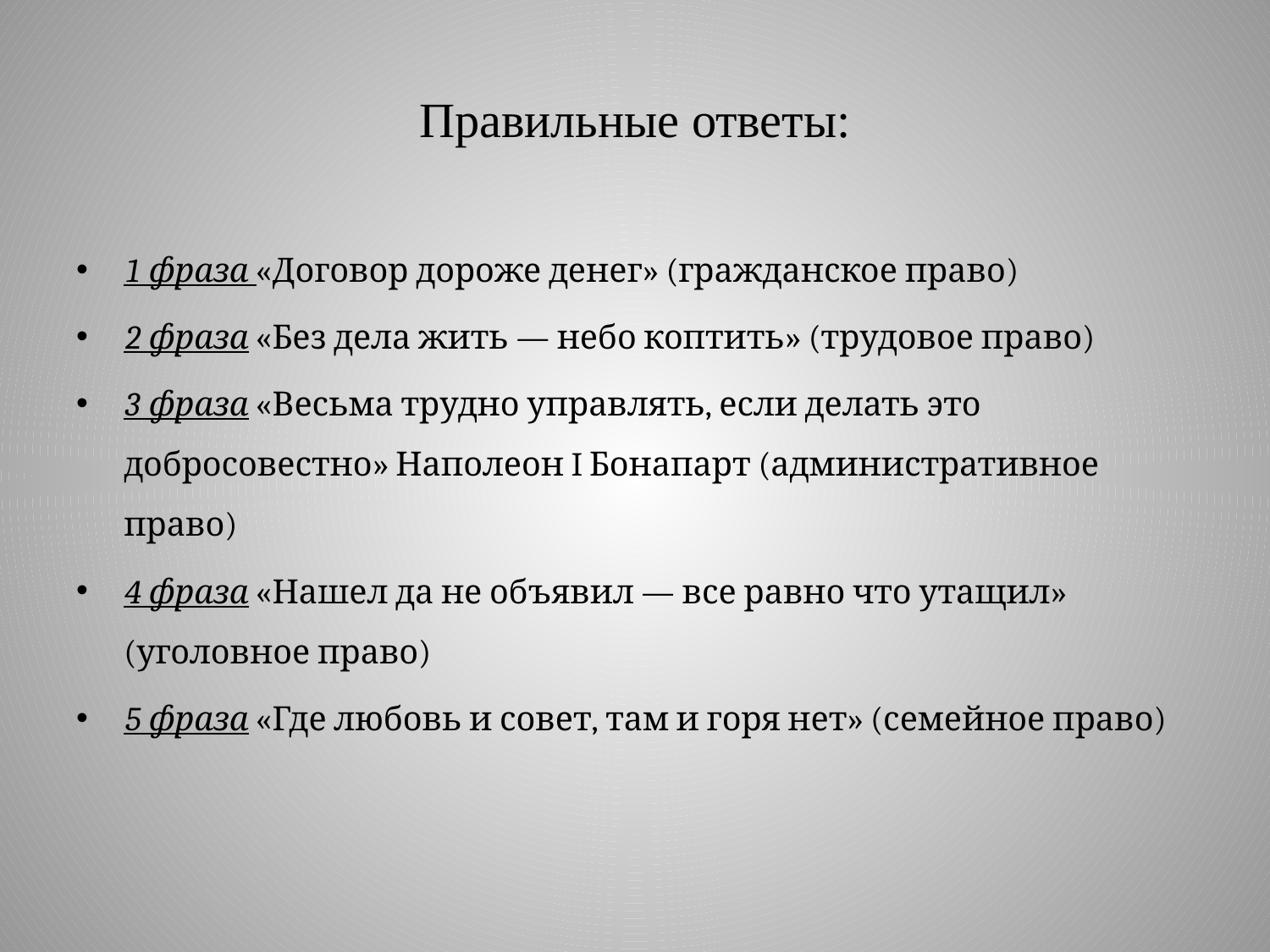

# Правильные ответы:
1 фраза «Договор дороже денег» (гражданское право)
2 фраза «Без дела жить — небо коптить» (трудовое право)
3 фраза «Весьма трудно управлять, если делать это добросовестно» Наполеон I Бонапарт (административное право)
4 фраза «Нашел да не объявил — все равно что утащил» (уголовное право)
5 фраза «Где любовь и совет, там и горя нет» (семейное право)